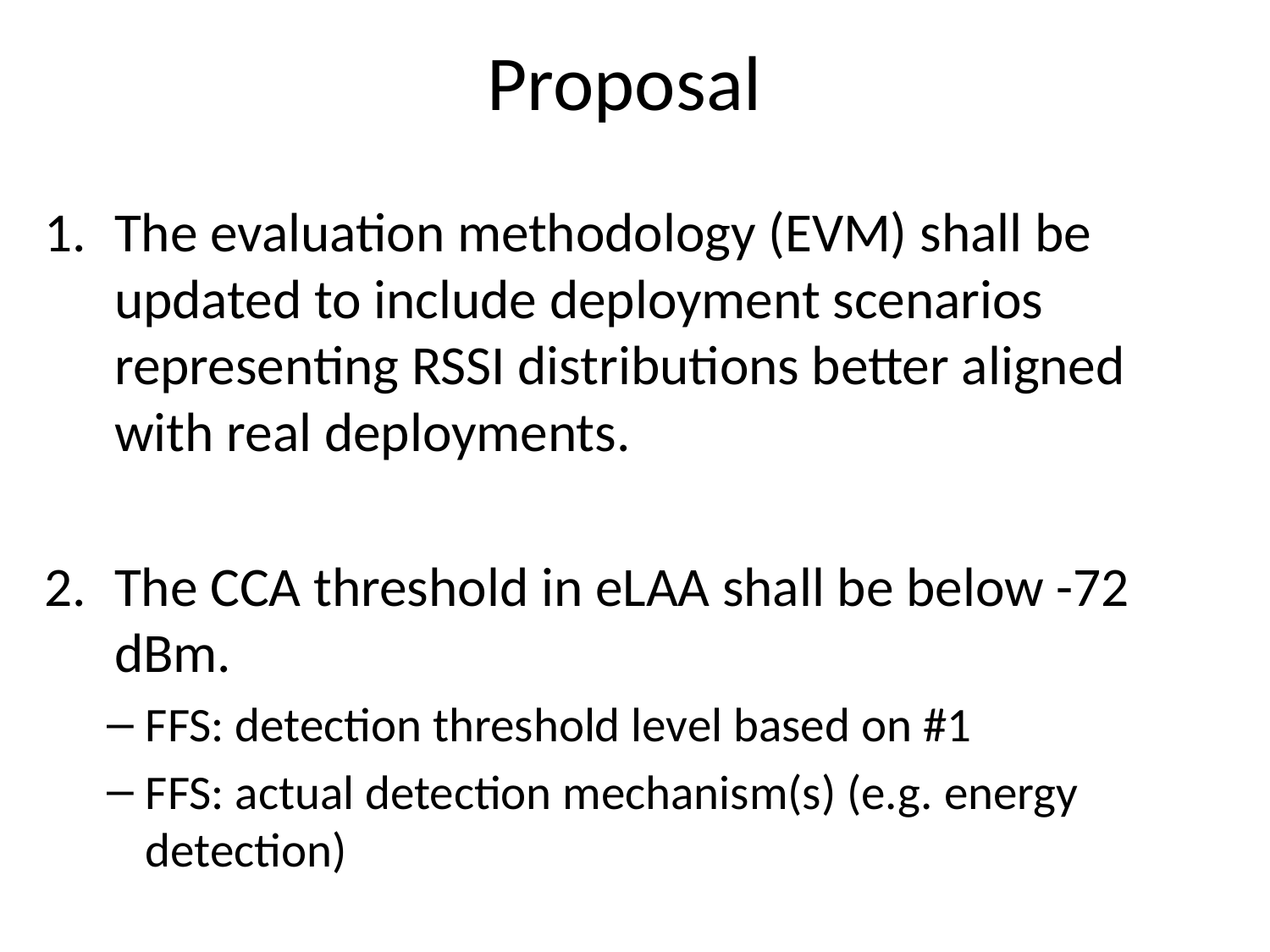

# Proposal
The evaluation methodology (EVM) shall be updated to include deployment scenarios representing RSSI distributions better aligned with real deployments.

The CCA threshold in eLAA shall be below -72 dBm.
FFS: detection threshold level based on #1
FFS: actual detection mechanism(s) (e.g. energy detection)